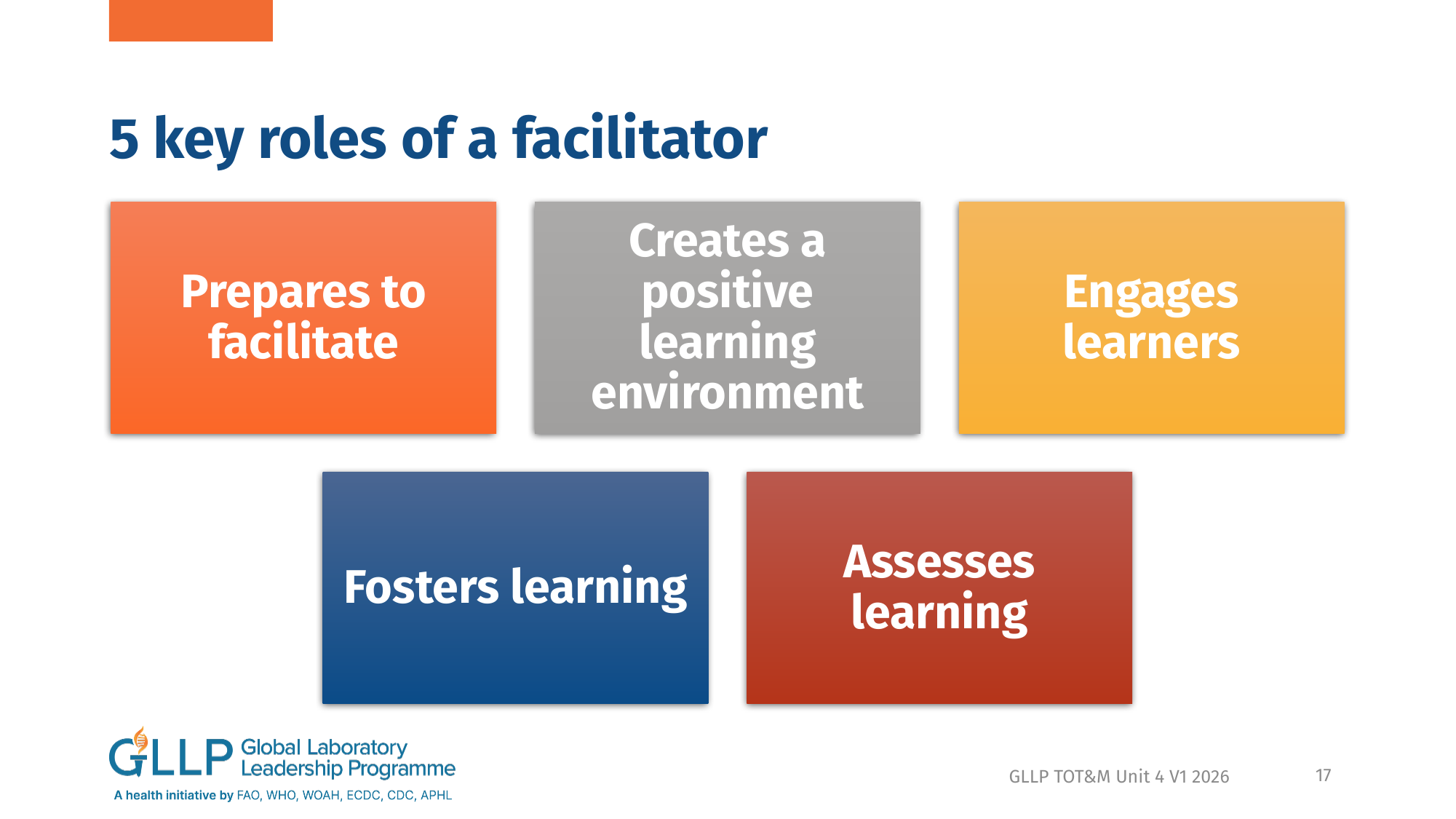

GLLP TOT&M Unit 4 V1 2026
# 5 key roles of a facilitator
Prepares to facilitate
Creates a positive learning environment
Engages learners
Fosters learning
Assesses learning
17
GLLP TOT&M Unit 4 V1 2026